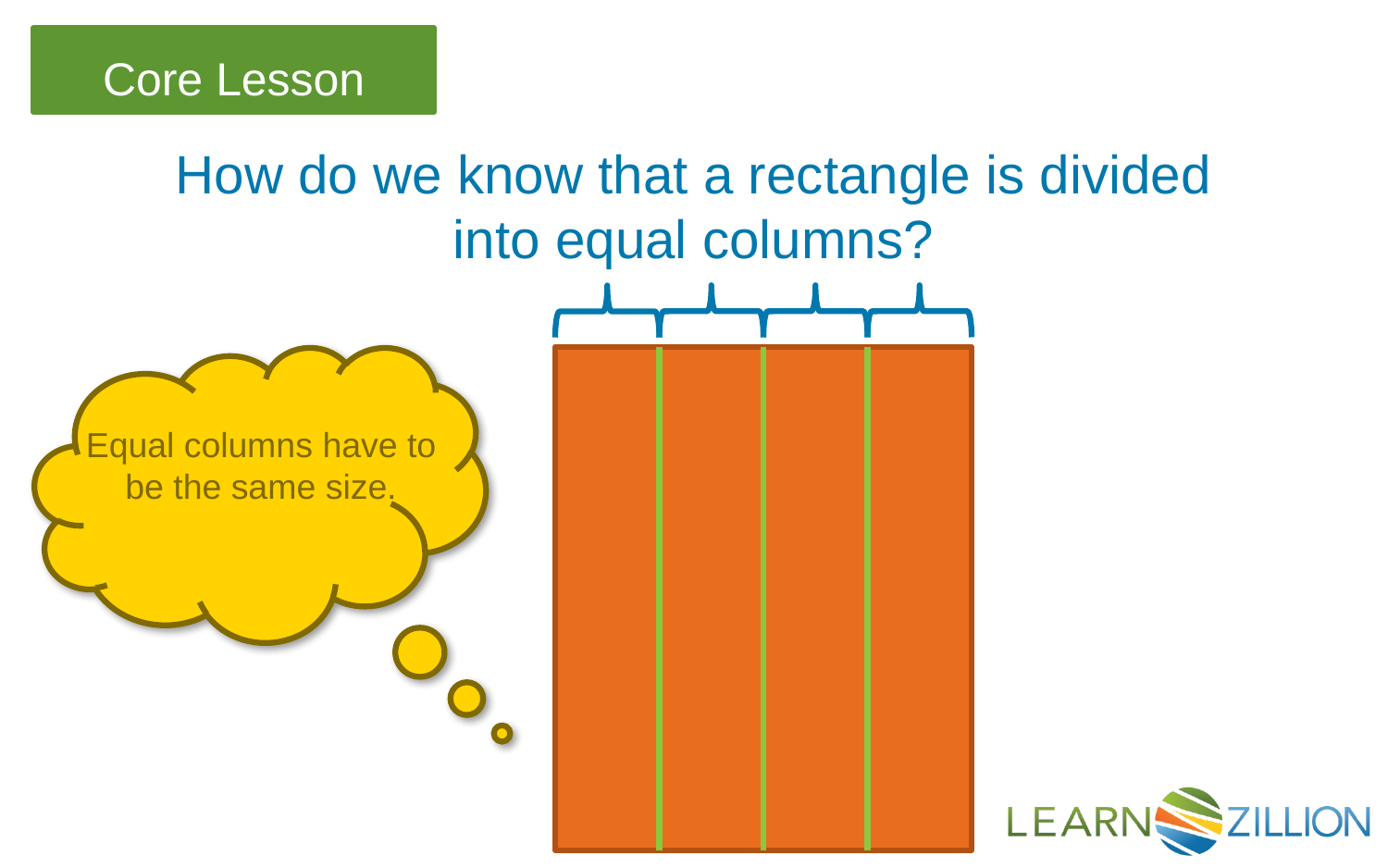

How do we know that a rectangle is divided into equal columns?

Equal columns have to be the same size.